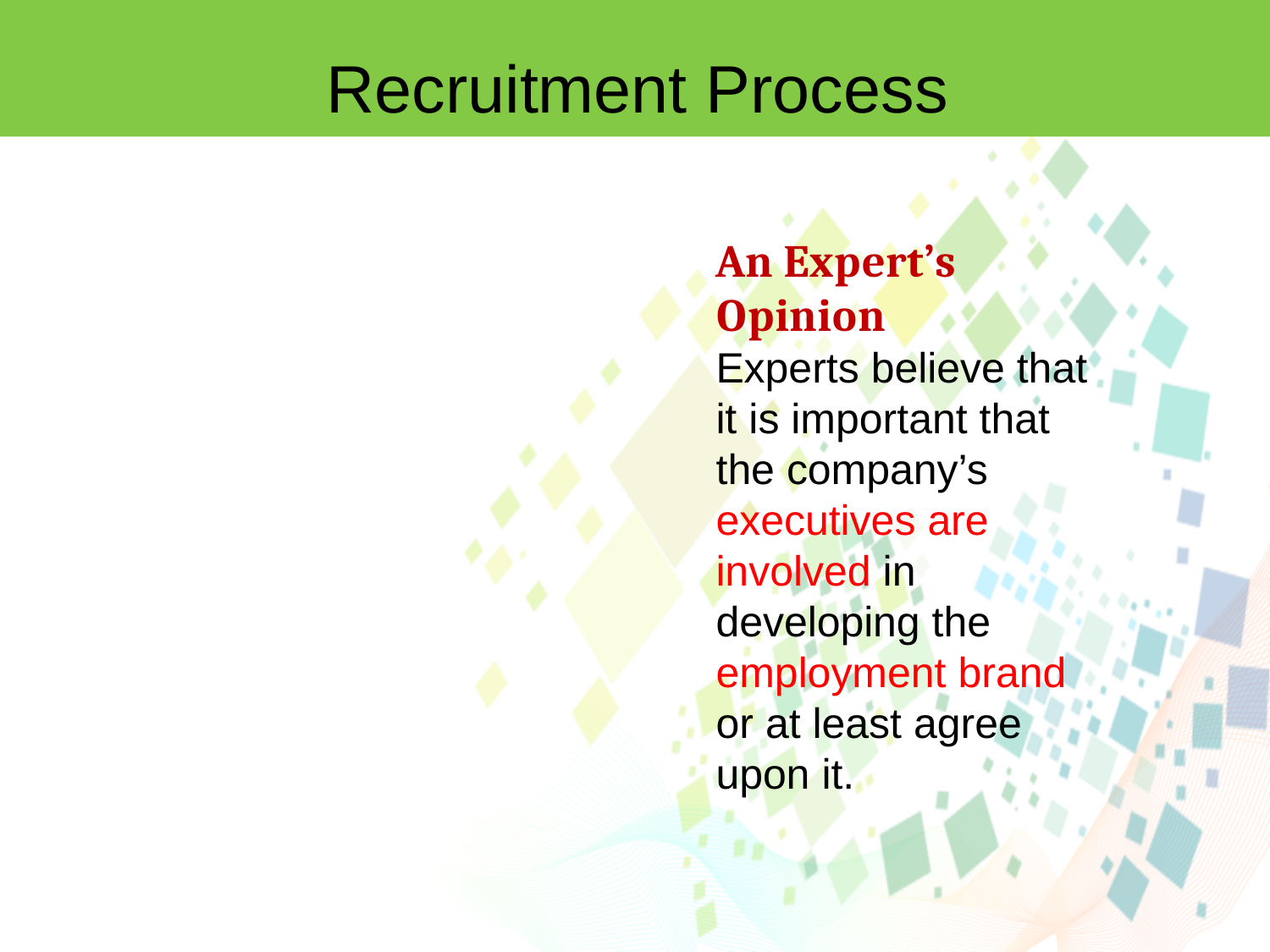

Recruitment Process
An Expert’s Opinion
Experts believe that it is important that the company’s executives are involved in developing the employment brand or at least agree upon it.